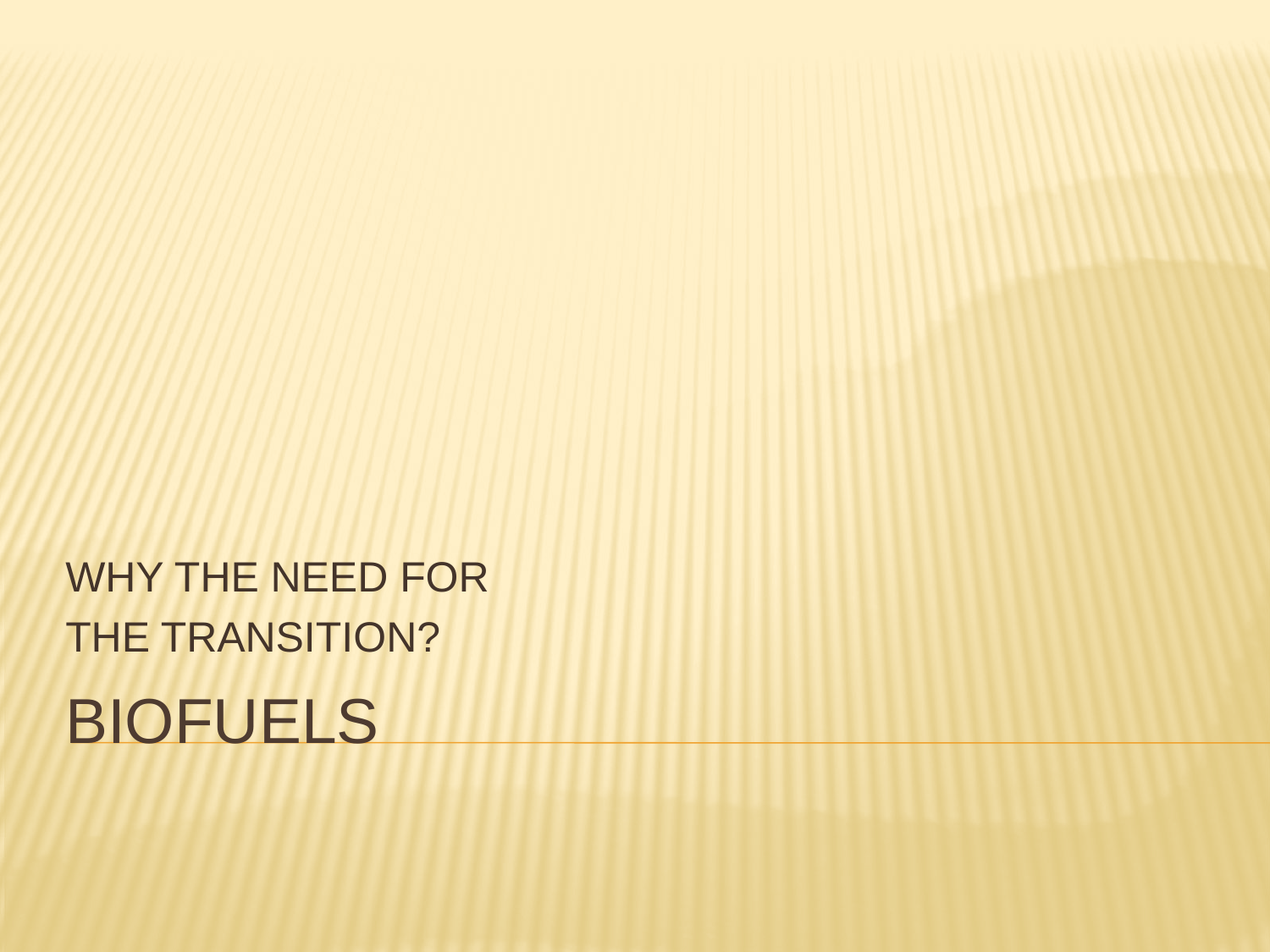

WHY THE NEED FOR
THE TRANSITION?
# BIOFUELS